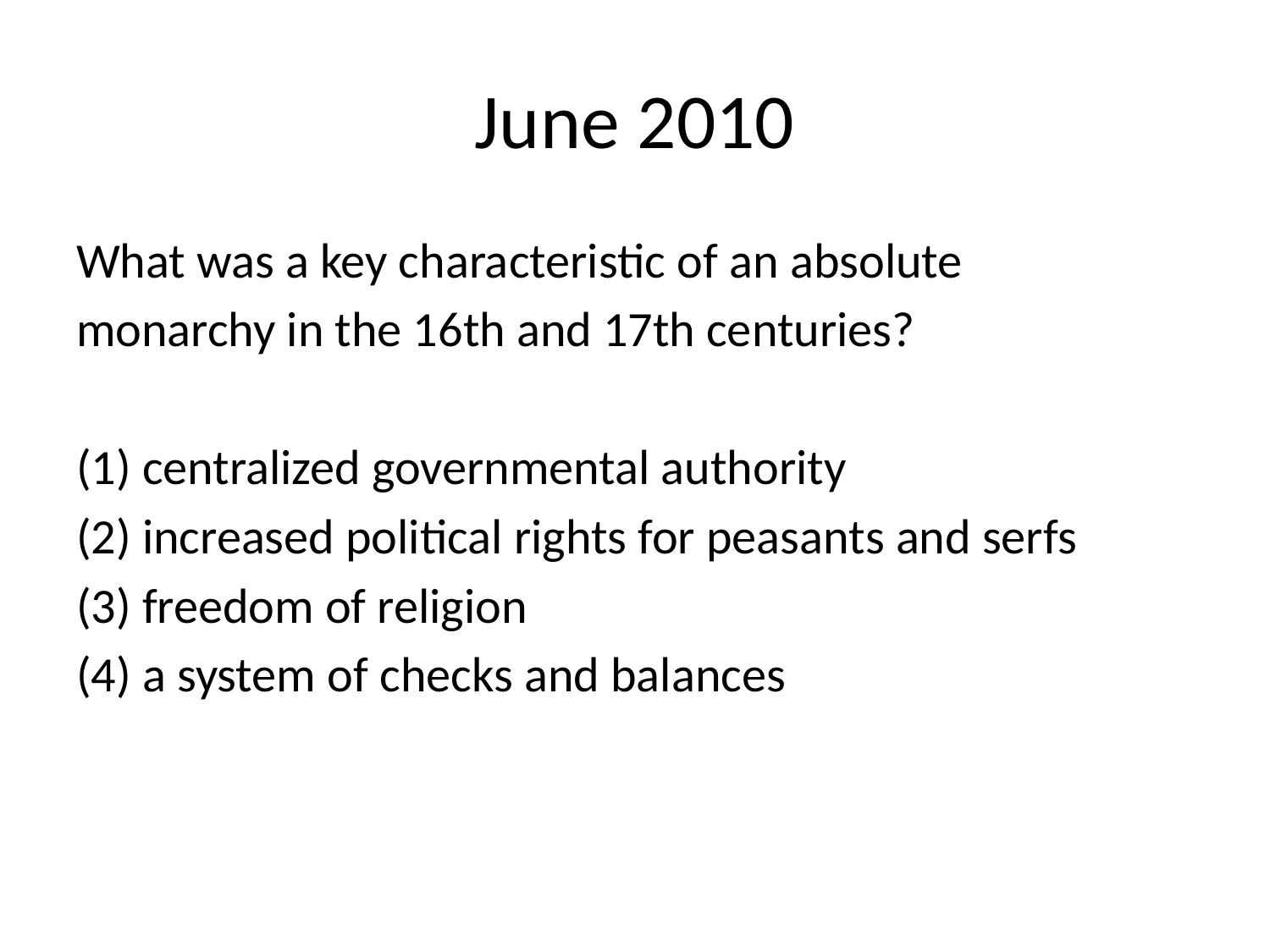

# June 2010
What was a key characteristic of an absolute
monarchy in the 16th and 17th centuries?

(1) centralized governmental authority
(2) increased political rights for peasants and serfs
(3) freedom of religion
(4) a system of checks and balances